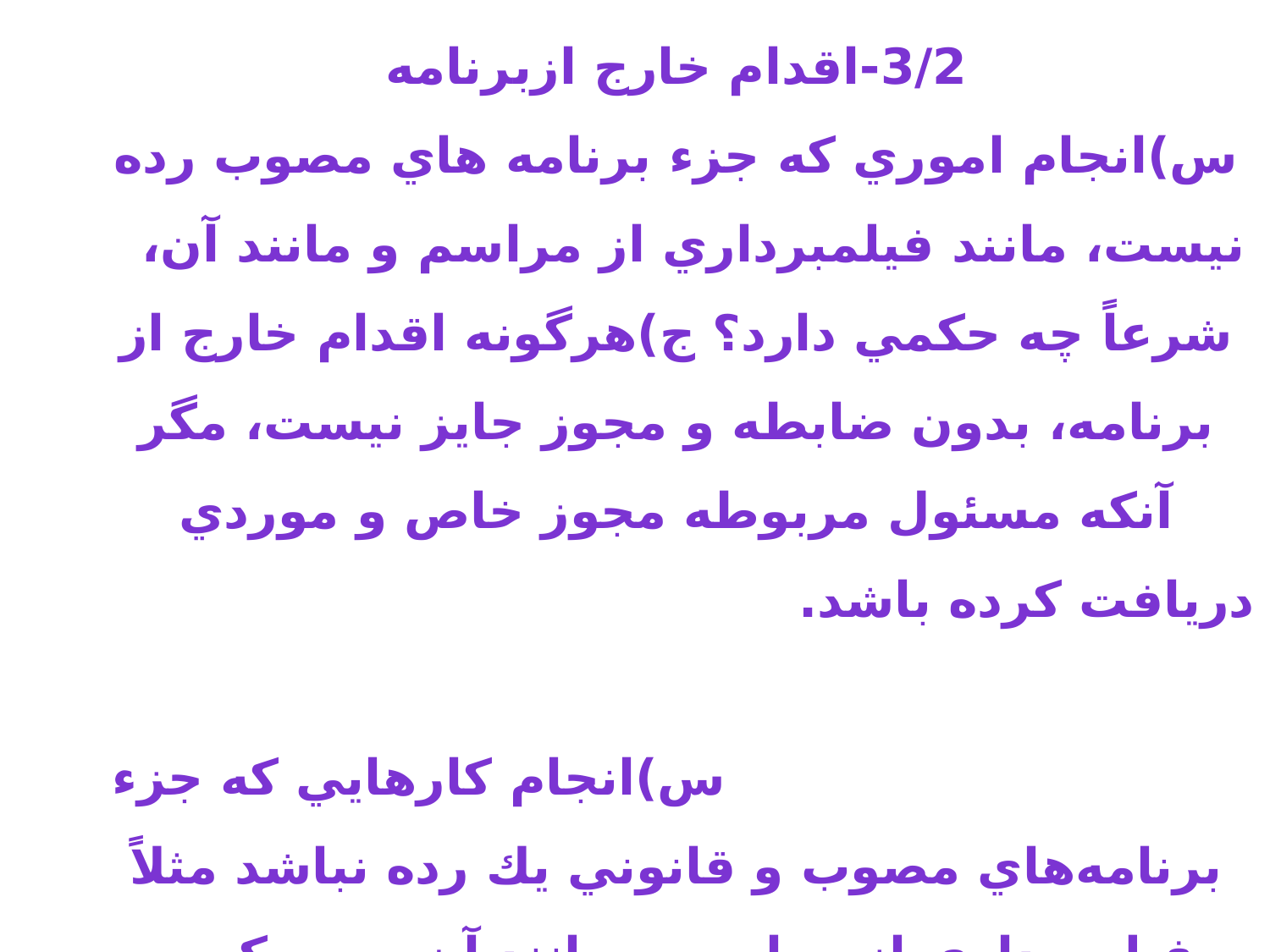

3/2-اقدام خارج ازبرنامه
س)انجام اموري كه جزء برنامه هاي مصوب رده نيست، مانند فيلمبرداري از مراسم و مانند آن،   شرعاً چه حكمي دارد؟ ج)هرگونه اقدام خارج از برنامه، بدون ضابطه و مجوز جايز نيست، مگر آنكه مسئول مربوطه مجوز خاص و موردي دريافت كرده باشد.                                                                                                                                            س)انجام كارهايي كه جزء برنامه‌هاي مصوب و قانوني يك رده نباشد مثلاً فيلمبرداري از مراسم و مانند آن، چه حكمي دارد؟ مصرف نمودن اموال دولتي در غير مواردي كه اجازه داده شده و جزء وظيفه نمي‌باشد موجب ضمان است مگر آنكه با اذن و اجازه قانوني مقام ذي‌صلاح صورت بگيرد.